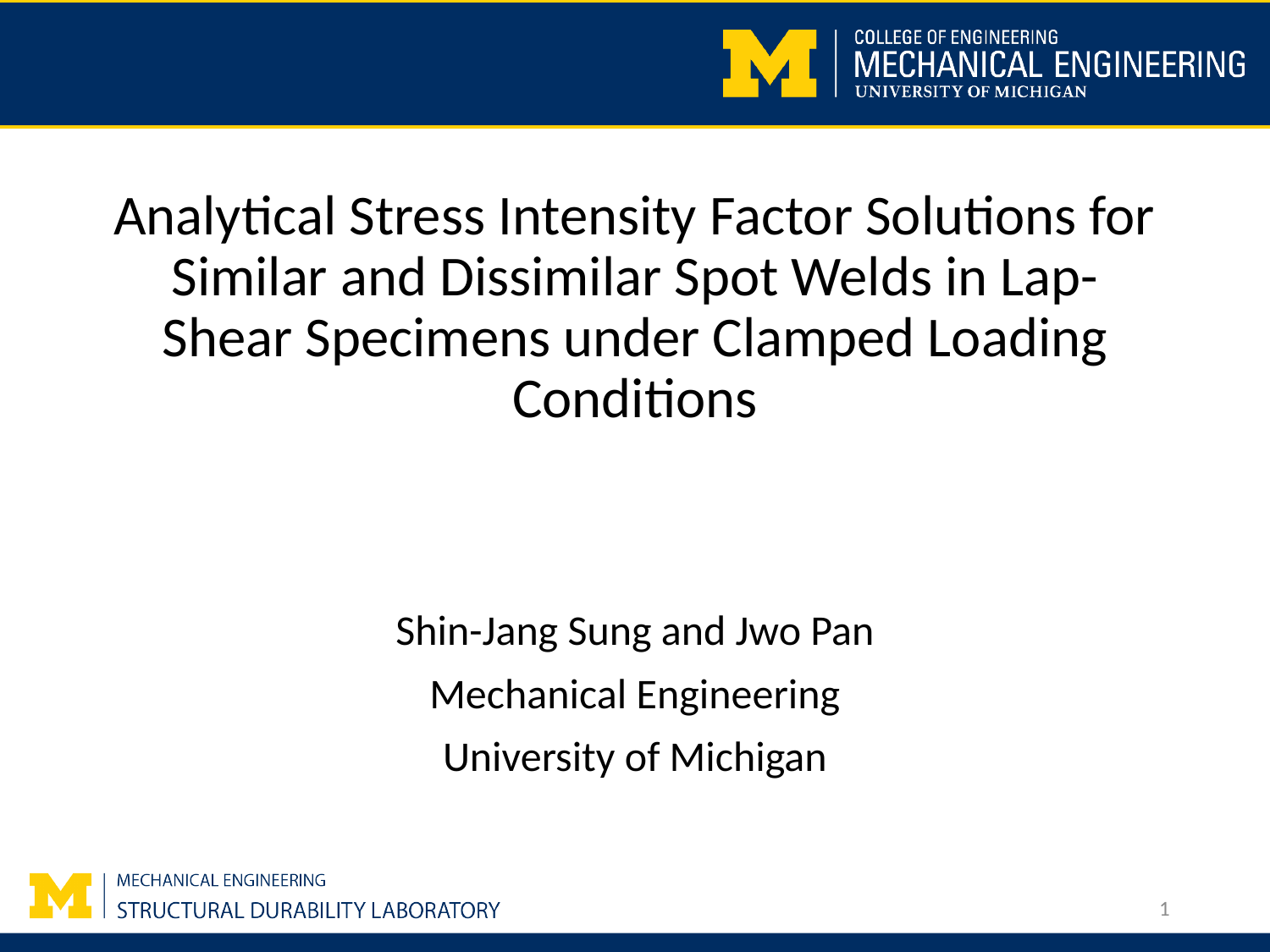

# Analytical Stress Intensity Factor Solutions for Similar and Dissimilar Spot Welds in Lap-Shear Specimens under Clamped Loading Conditions
Shin-Jang Sung and Jwo Pan
Mechanical Engineering
University of Michigan
1